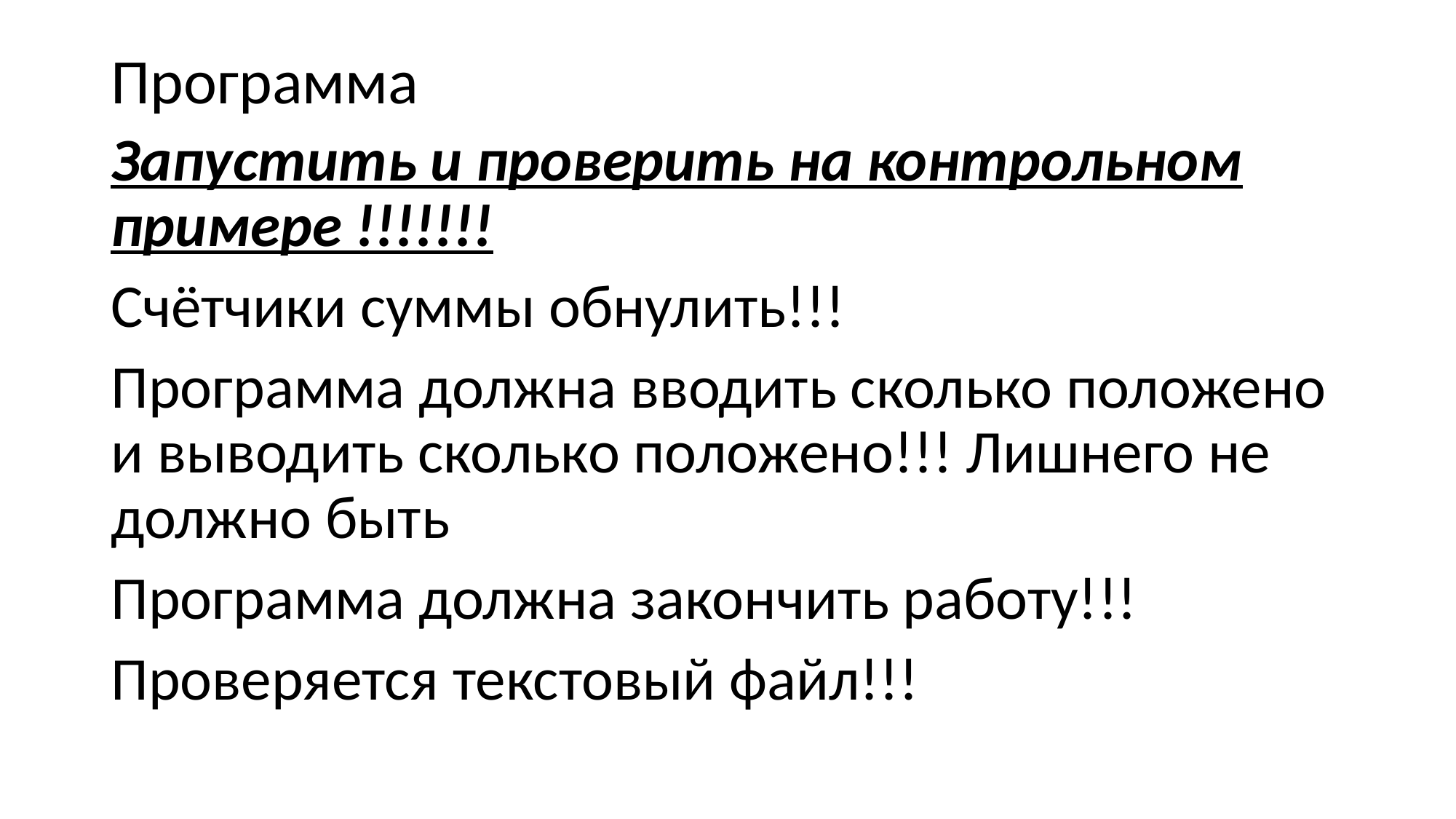

# Программа
Запустить и проверить на контрольном примере !!!!!!!
Счётчики суммы обнулить!!!
Программа должна вводить сколько положено и выводить сколько положено!!! Лишнего не должно быть
Программа должна закончить работу!!!
Проверяется текстовый файл!!!